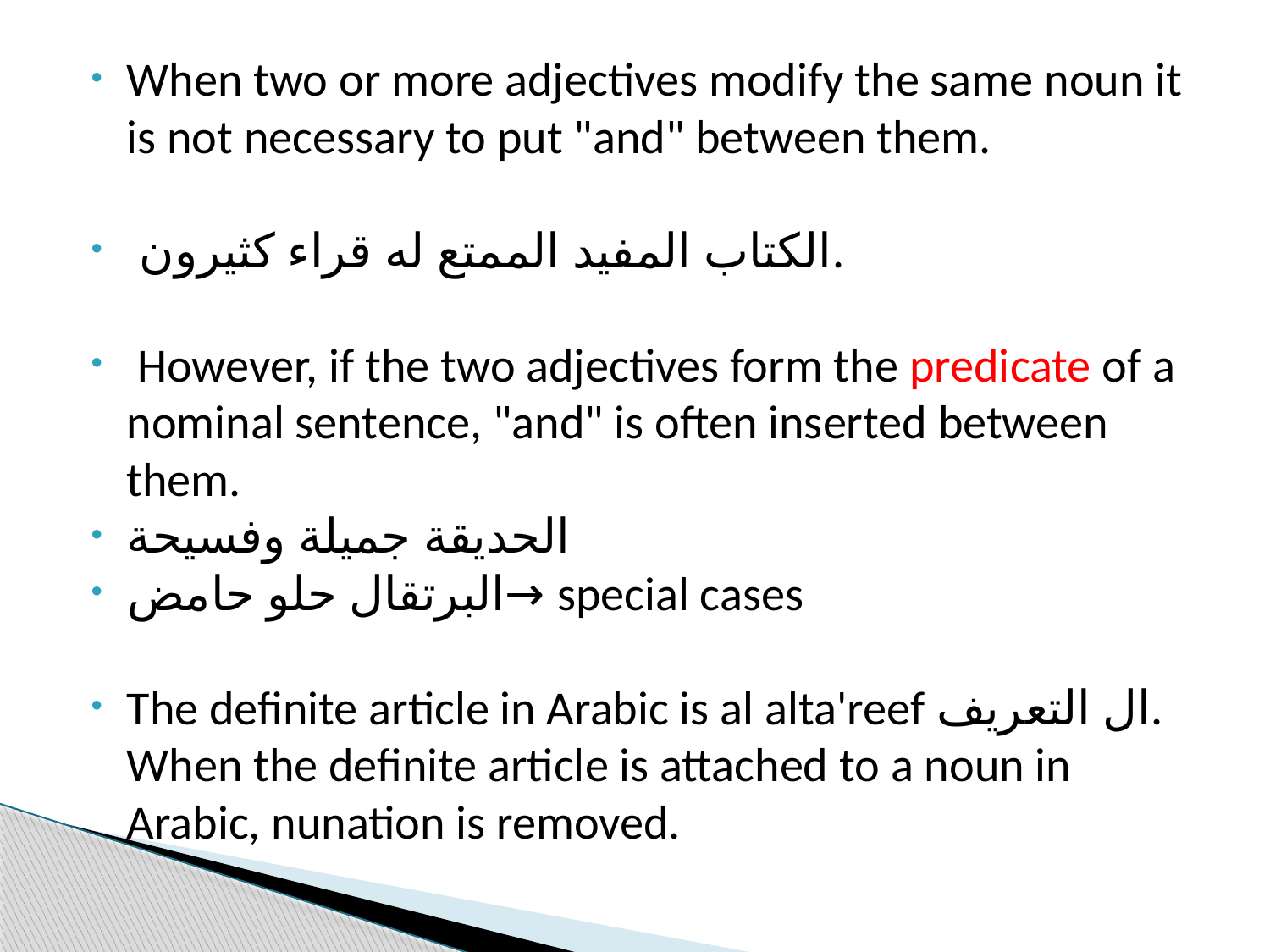

When two or more adjectives modify the same noun it is not necessary to put "and" between them.

 الكتاب المفيد الممتع له قراء كثيرون.

 However, if the two adjectives form the predicate of a nominal sentence, "and" is often inserted between them.
الحديقة جميلة وفسيحة
البرتقال حلو حامض→ special cases

The definite article in Arabic is al alta'reef ال التعريف. When the definite article is attached to a noun in Arabic, nunation is removed.